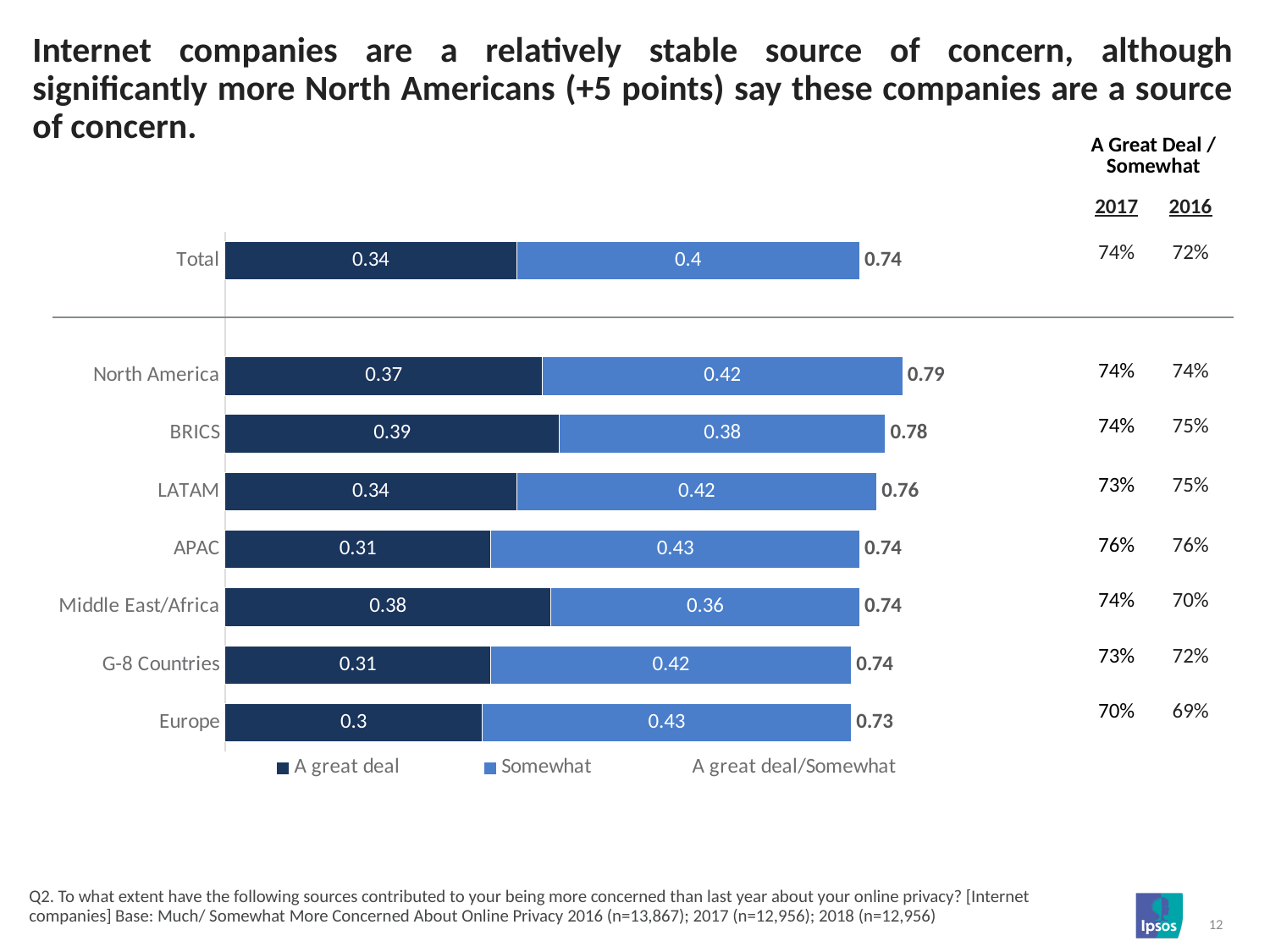

# Internet companies are a relatively stable source of concern, although significantly more North Americans (+5 points) say these companies are a source of concern.
| A Great Deal / Somewhat |  |
| --- | --- |
| 2017 | 2016 |
| 74% | 72% |
|  |  |
| 74% | 74% |
| 74% | 75% |
| 73% | 75% |
| 76% | 76% |
| 74% | 70% |
| 73% | 72% |
| 70% | 69% |

### Chart

| Category | A great deal | Somewhat | A great deal/Somewhat |
|---|---|---|---|
| Total | 0.34 | 0.4 | 0.74 |
|  | None | None | None |
| North America | 0.37 | 0.42 | 0.79 |
| BRICS | 0.39 | 0.38 | 0.78 |
| LATAM | 0.34 | 0.42 | 0.76 |
| APAC | 0.31 | 0.43 | 0.74 |
| Middle East/Africa | 0.38 | 0.36 | 0.74 |
| G-8 Countries | 0.31 | 0.42 | 0.74 |
| Europe | 0.3 | 0.43 | 0.73 |
Q2. To what extent have the following sources contributed to your being more concerned than last year about your online privacy? [Internet companies] Base: Much/ Somewhat More Concerned About Online Privacy 2016 (n=13,867); 2017 (n=12,956); 2018 (n=12,956)